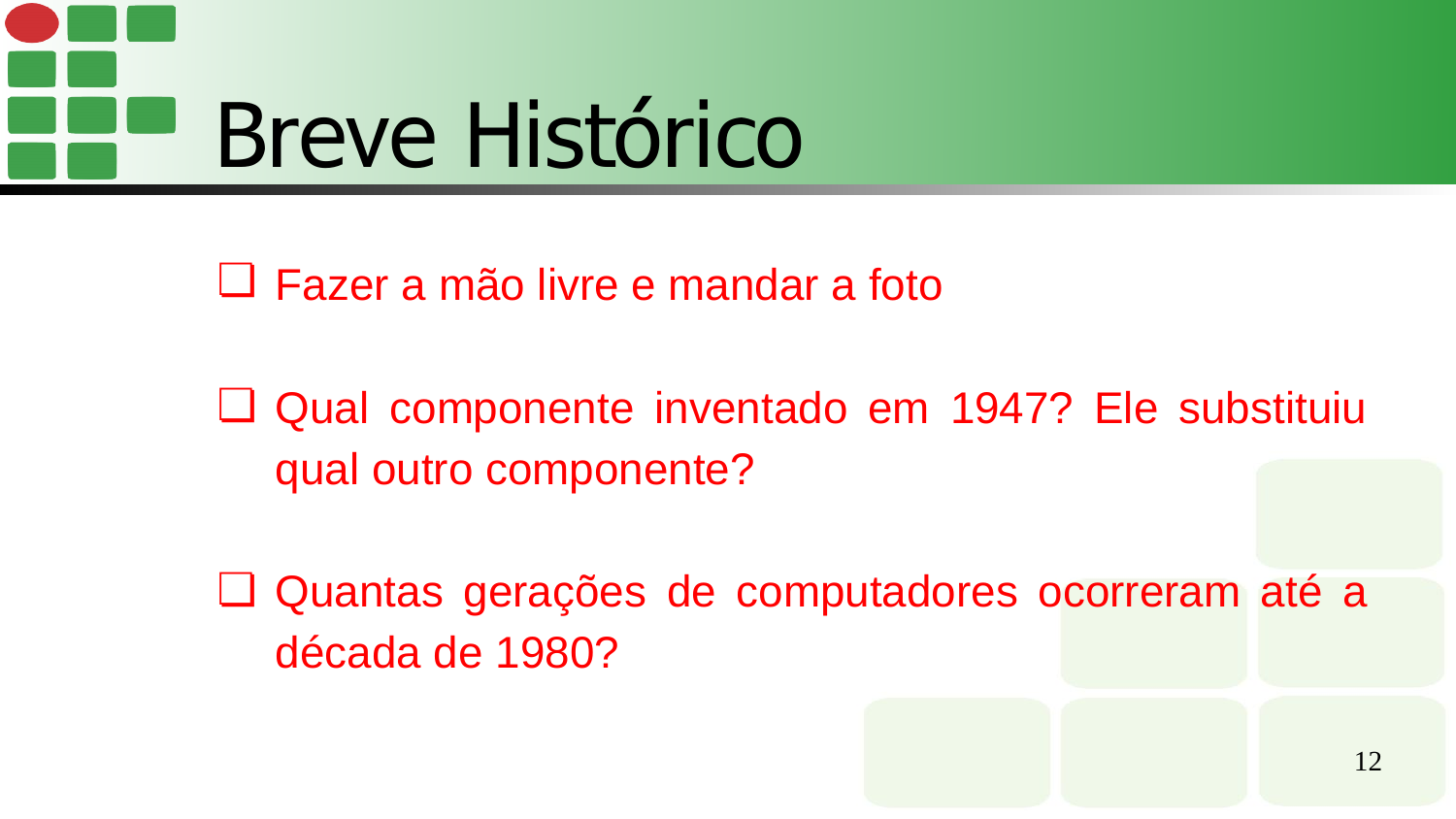

Breve Histórico
Fazer a mão livre e mandar a foto

Qual componente inventado em 1947? Ele substituiu qual outro componente?

Quantas gerações de computadores ocorreram até a década de 1980?

12